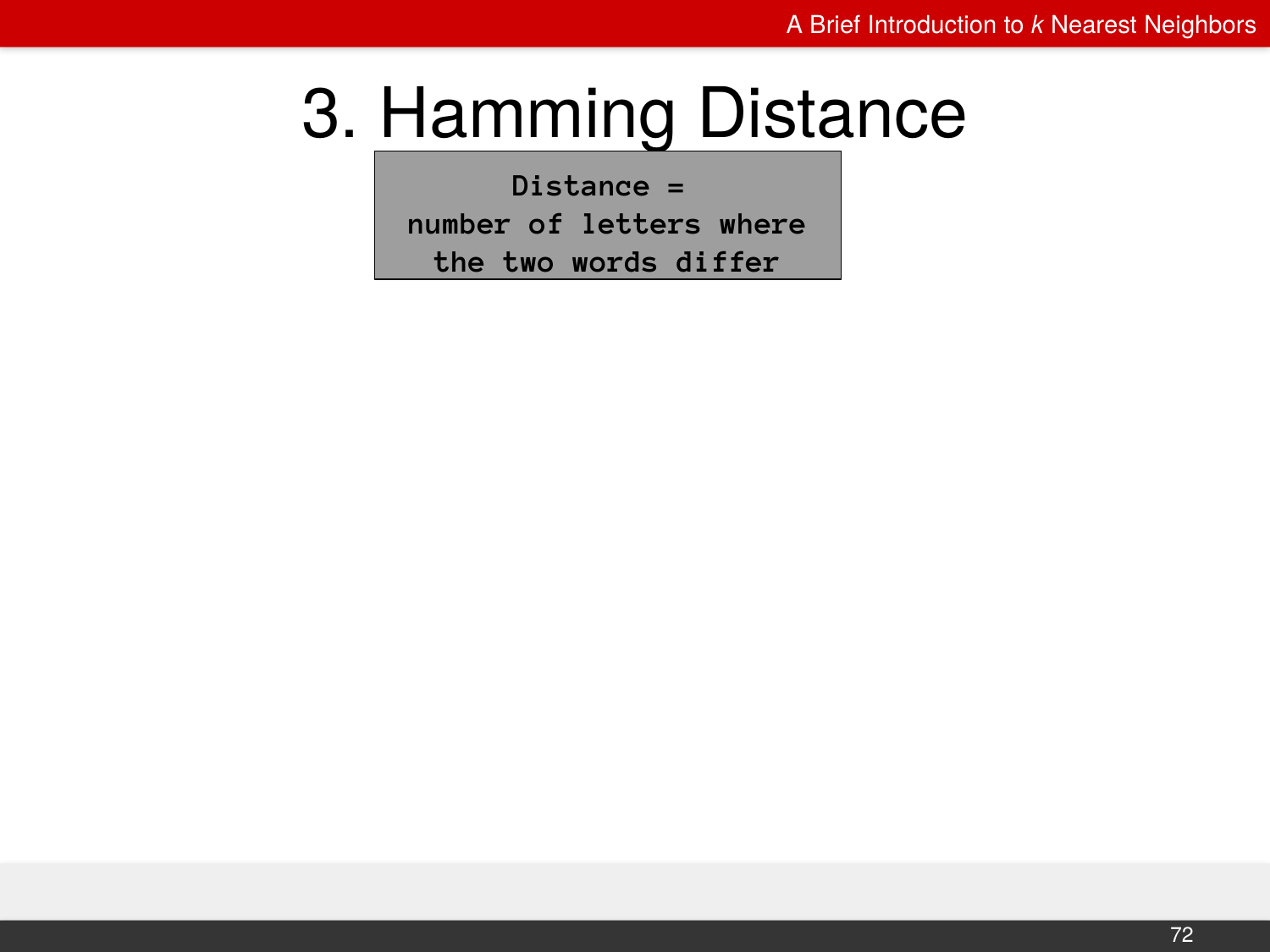

# 3. Hamming Distance
Distance =
number of letters where
the two words differ
72